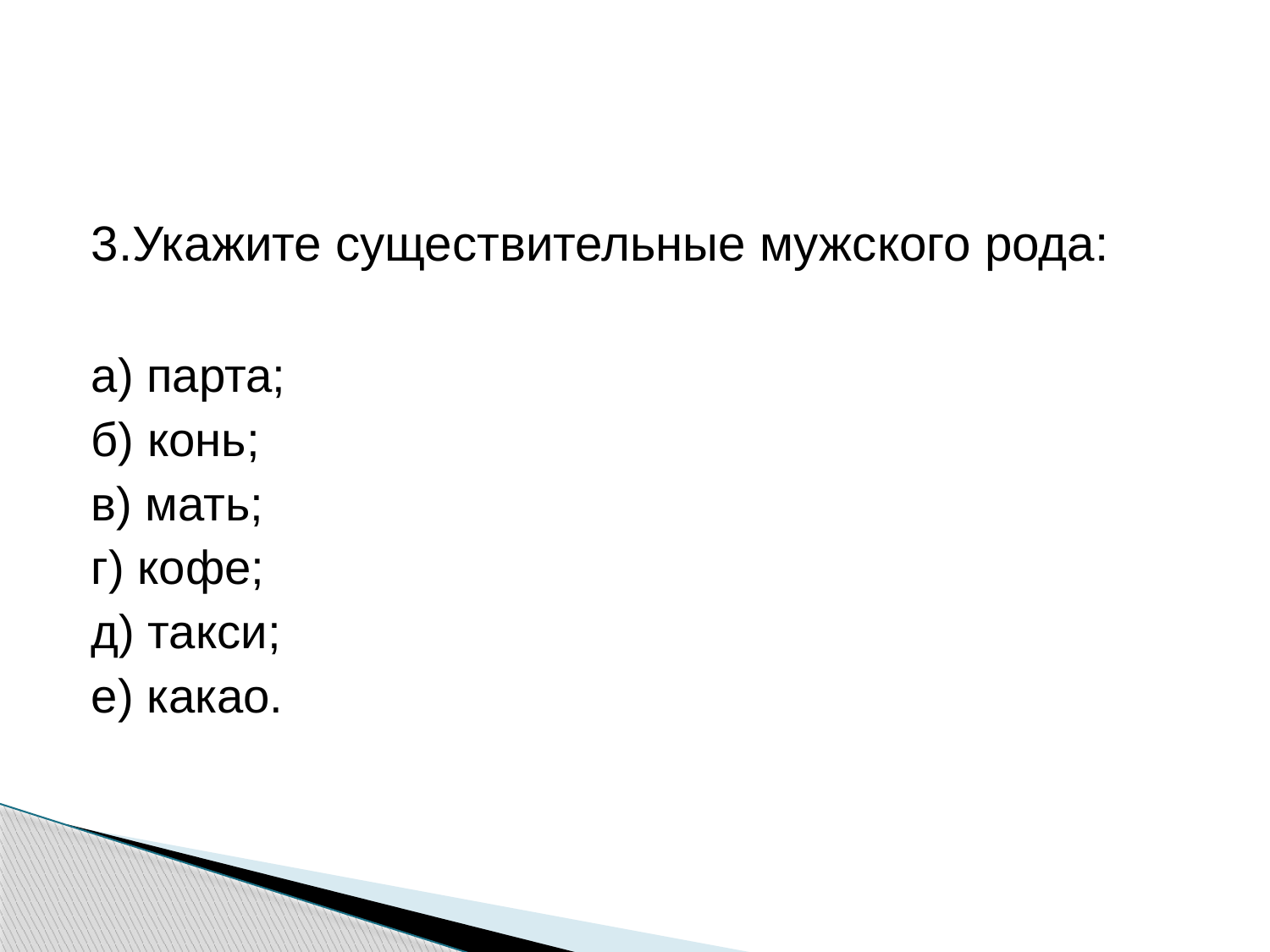

#
3.Укажите существительные мужского рода:

а) парта;
б) конь;
в) мать;
г) кофе;
д) такси;
е) какао.